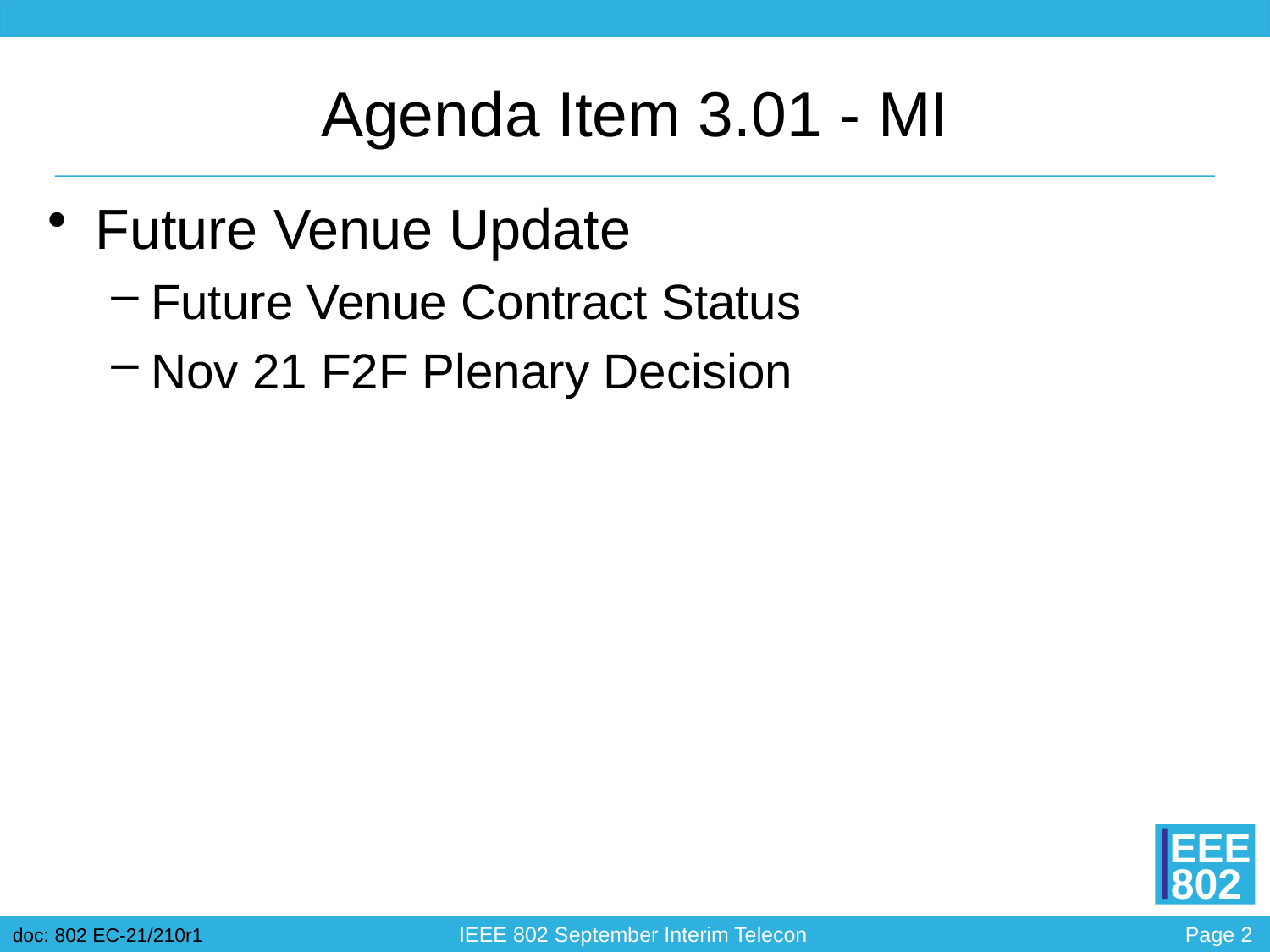

# Agenda Item 3.01 - MI
Future Venue Update
Future Venue Contract Status
Nov 21 F2F Plenary Decision